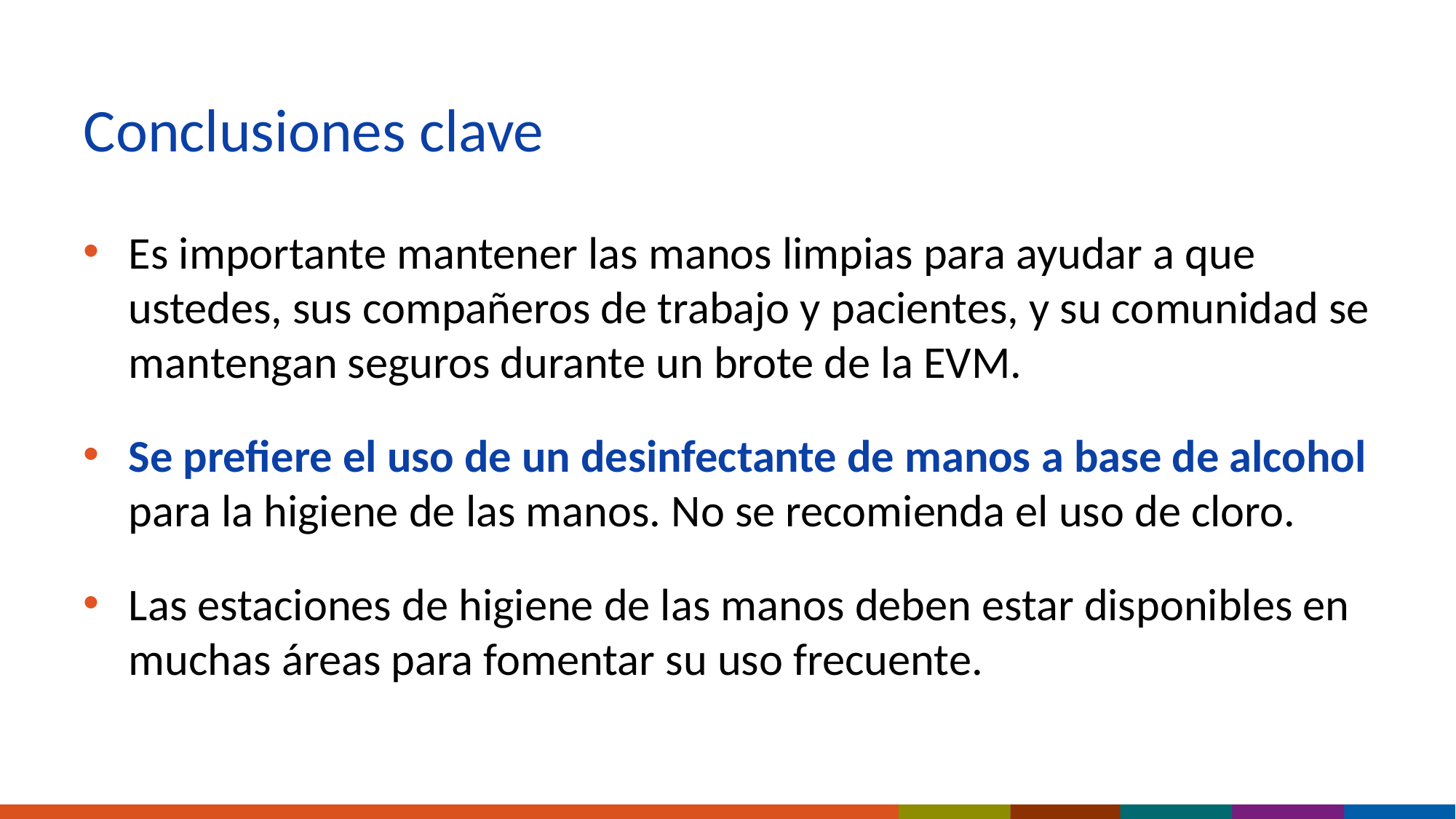

# Conclusiones clave
Es importante mantener las manos limpias para ayudar a que ustedes, sus compañeros de trabajo y pacientes, y su comunidad se mantengan seguros durante un brote de la EVM.
Se prefiere el uso de un desinfectante de manos a base de alcohol para la higiene de las manos. No se recomienda el uso de cloro.
Las estaciones de higiene de las manos deben estar disponibles en muchas áreas para fomentar su uso frecuente.